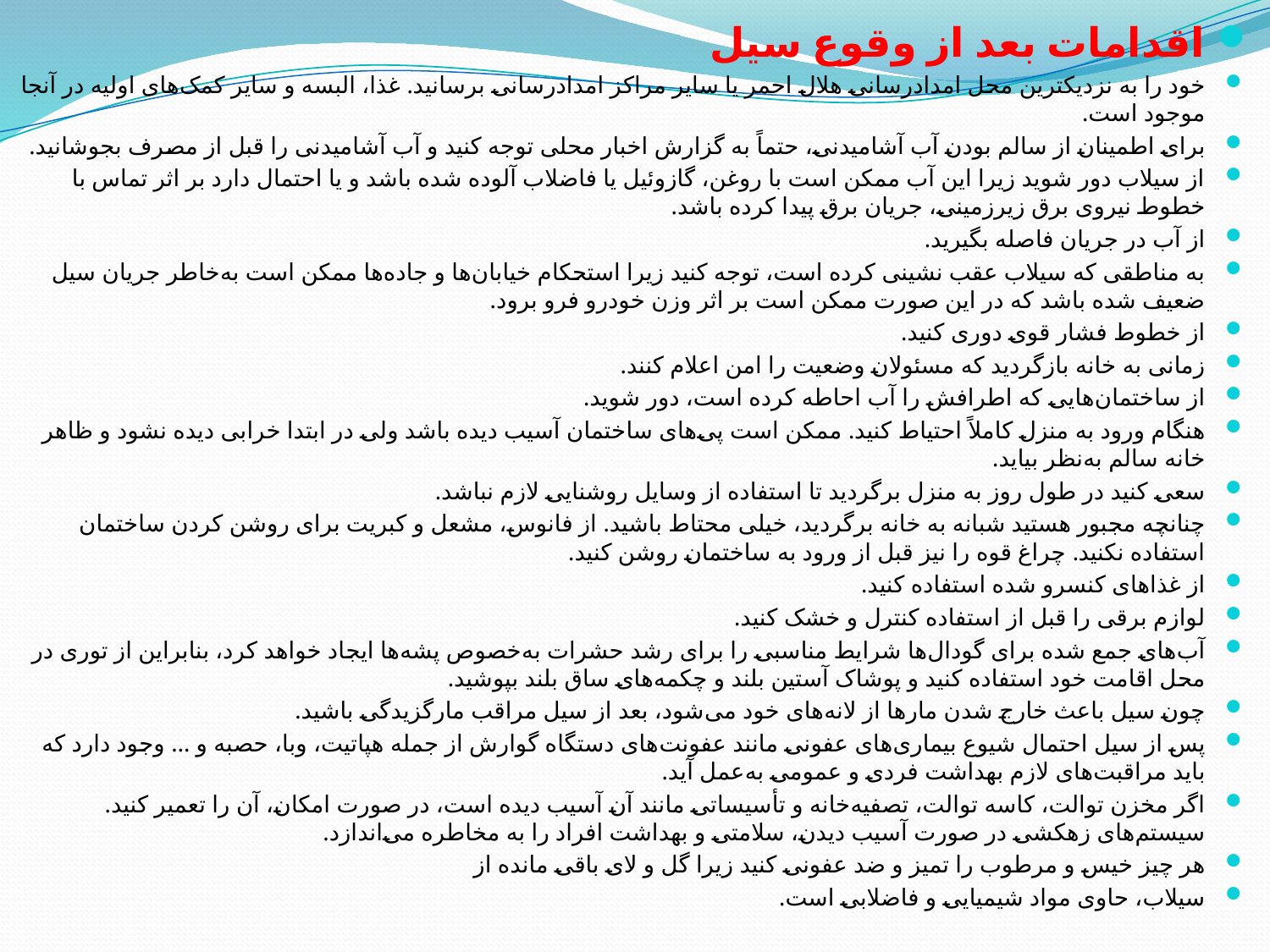

اقدامات بعد از وقوع سیل
خود را به نزدیکترین محل امدادرسانی هلال احمر یا سایر مراکز امدادرسانی برسانید. غذا، البسه و سایر کمک‌های اولیه در آنجا موجود است.
برای اطمینان از سالم بودن آب آشامیدنی، حتماً به گزارش اخبار محلی توجه کنید و آب آشامیدنی را قبل از مصرف بجوشانید.
از سیلاب دور شوید زیرا این آب ممکن است با روغن، گازوئیل یا فاضلاب آلوده شده باشد و یا احتمال دارد بر اثر تماس با خطوط نیروی برق زیرزمینی، جریان برق پیدا کرده باشد.
از آب در جریان فاصله بگیرید.
به مناطقی که سیلاب عقب نشینی کرده است، توجه کنید زیرا استحکام خیابان‌ها و جاده‌ها ممکن است به‌خاطر جریان سیل ضعیف شده باشد که در این صورت ممکن است بر اثر وزن خودرو فرو برود.
از خطوط فشار قوی دوری کنید.
زمانی به خانه بازگردید که مسئولان وضعیت را امن اعلام کنند.
از ساختمان‌هایی که اطرافش را آب احاطه کرده است، دور شوید.
هنگام ورود به منزل کاملاً احتیاط کنید. ممکن است پی‌های ساختمان آسیب دیده باشد ولی در ابتدا خرابی دیده نشود و ظاهر خانه سالم به‌نظر بیاید.
سعی کنید در طول روز به منزل برگردید تا استفاده از وسایل روشنایی لازم نباشد.
چنانچه مجبور هستید شبانه به خانه برگردید، خیلی محتاط باشید. از فانوس، مشعل و کبریت برای روشن کردن ساختمان استفاده نکنید. چراغ قوه را نیز قبل از ورود به ساختمان روشن کنید.
از غذاهای کنسرو شده استفاده کنید.
لوازم برقی را قبل از استفاده کنترل و خشک کنید.
آب‌های جمع شده برای گودال‌ها شرایط مناسبی را برای رشد حشرات به‌خصوص پشه‌ها ایجاد خواهد کرد، بنابراین از توری در محل اقامت خود استفاده کنید و پوشاک آستین بلند و چکمه‌های ساق بلند بپوشید.
چون سیل باعث خارج شدن مارها از لانه‌های خود می‌شود، بعد از سیل مراقب مارگزیدگی باشید.
پس از سیل احتمال شیوع بیماری‌های عفونی مانند عفونت‌های دستگاه گوارش از جمله هپاتیت، وبا، حصبه و … وجود دارد که باید مراقبت‌های لازم بهداشت فردی و عمومی به‌عمل آید.
اگر مخزن توالت، کاسه توالت، تصفیه‌خانه و تأسیساتی مانند آن آسیب دیده است، در صورت امکان، آن را تعمیر کنید. سیستم‌های زهکشی در صورت آسیب دیدن، سلامتی و بهداشت افراد را به مخاطره می‌اندازد.
هر چیز خیس و مرطوب را تمیز و ضد عفونی کنید زیرا گل و لای باقی مانده از
سیلاب، حاوی مواد شیمیایی و فاضلابی است.